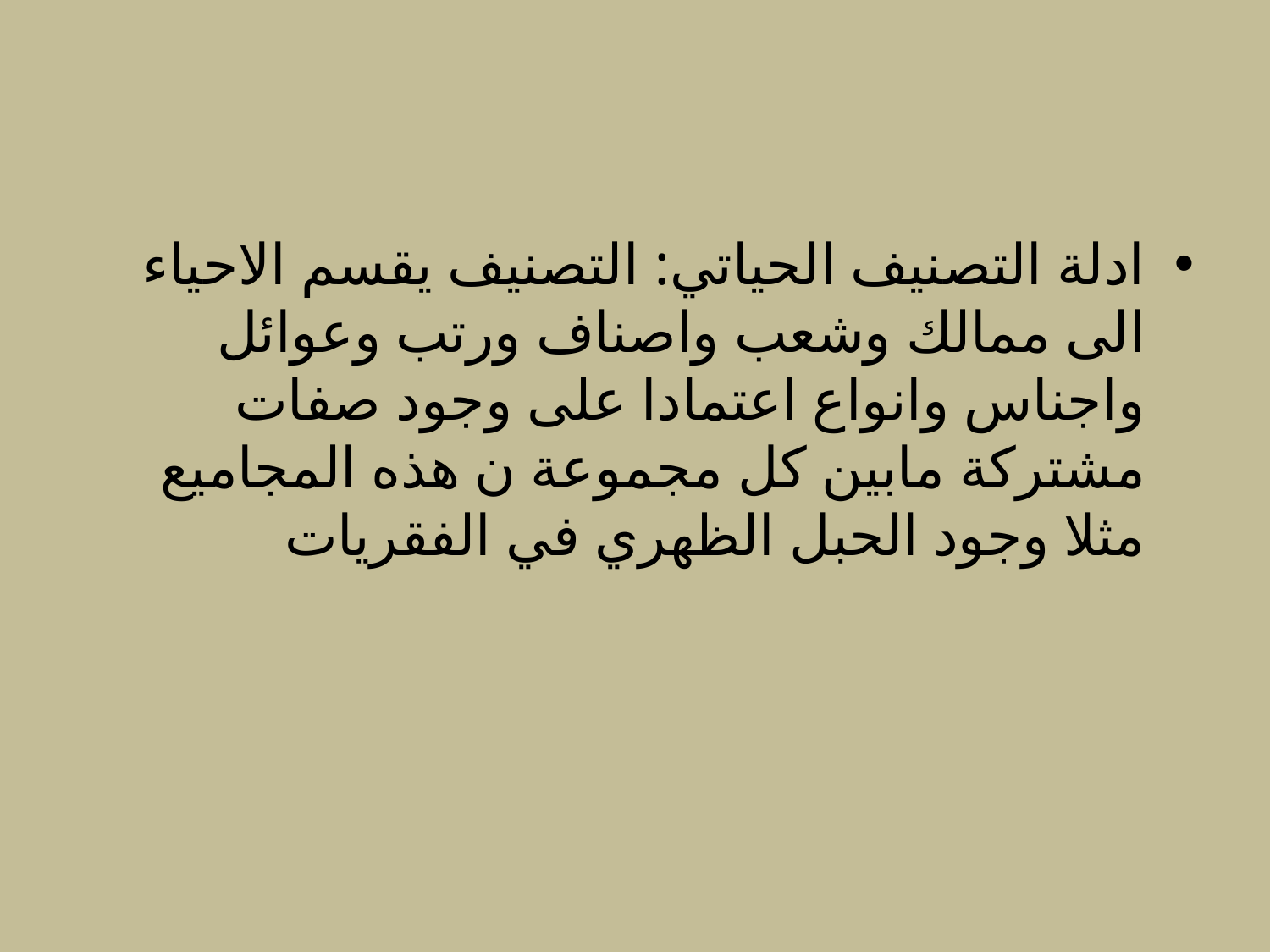

#
ادلة التصنيف الحياتي: التصنيف يقسم الاحياء الى ممالك وشعب واصناف ورتب وعوائل واجناس وانواع اعتمادا على وجود صفات مشتركة مابين كل مجموعة ن هذه المجاميع مثلا وجود الحبل الظهري في الفقريات